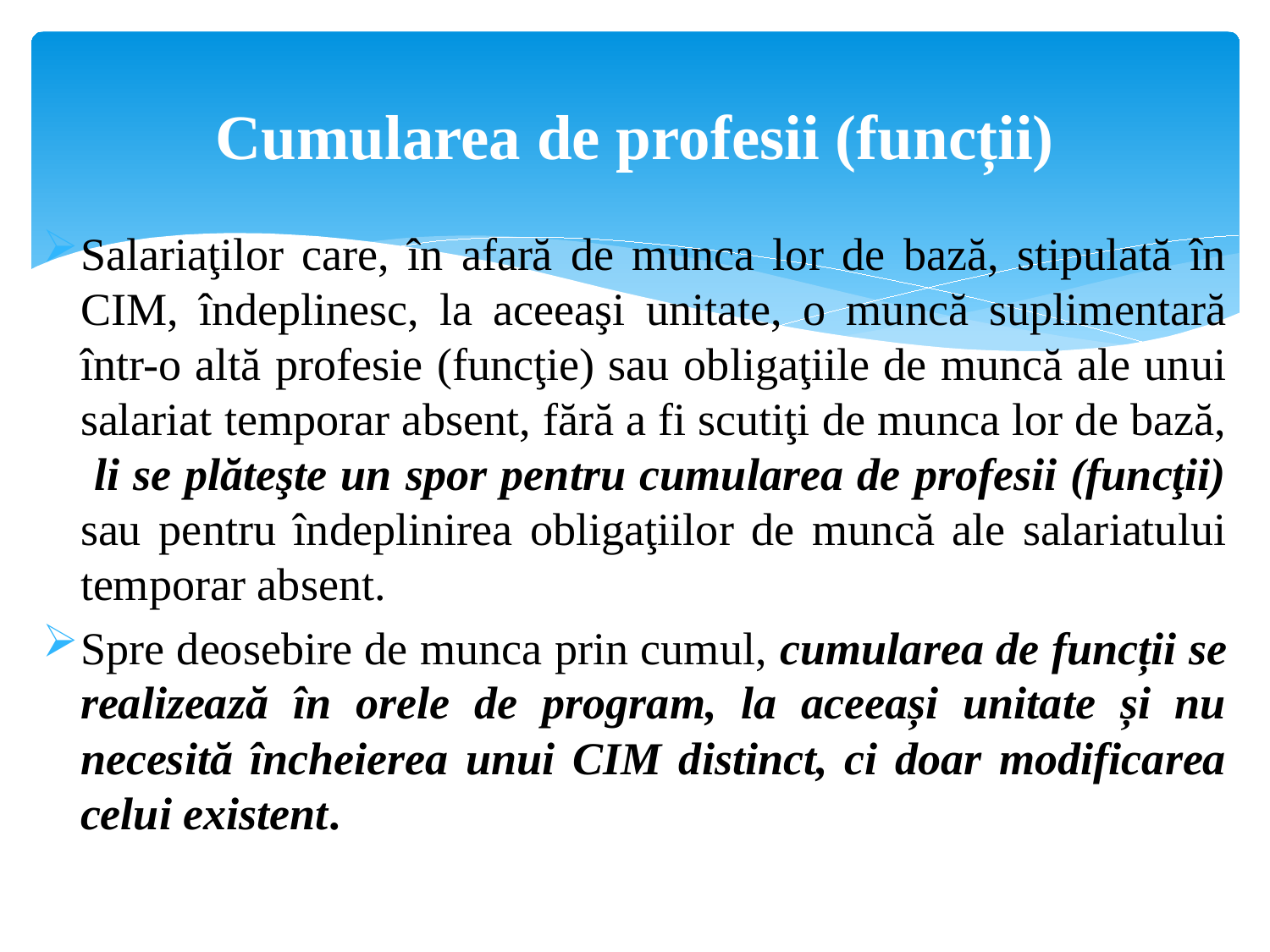

# Cumularea de profesii (funcții)
Salariaţilor care, în afară de munca lor de bază, stipulată în CIM, îndeplinesc, la aceeaşi unitate, o muncă suplimentară într-o altă profesie (funcţie) sau obligaţiile de muncă ale unui salariat temporar absent, fără a fi scutiţi de munca lor de bază,  li se plăteşte un spor pentru cumularea de profesii (funcţii) sau pentru îndeplinirea obligaţiilor de muncă ale salariatului temporar absent.
Spre deosebire de munca prin cumul, cumularea de funcții se realizează în orele de program, la aceeași unitate și nu necesită încheierea unui CIM distinct, ci doar modificarea celui existent.